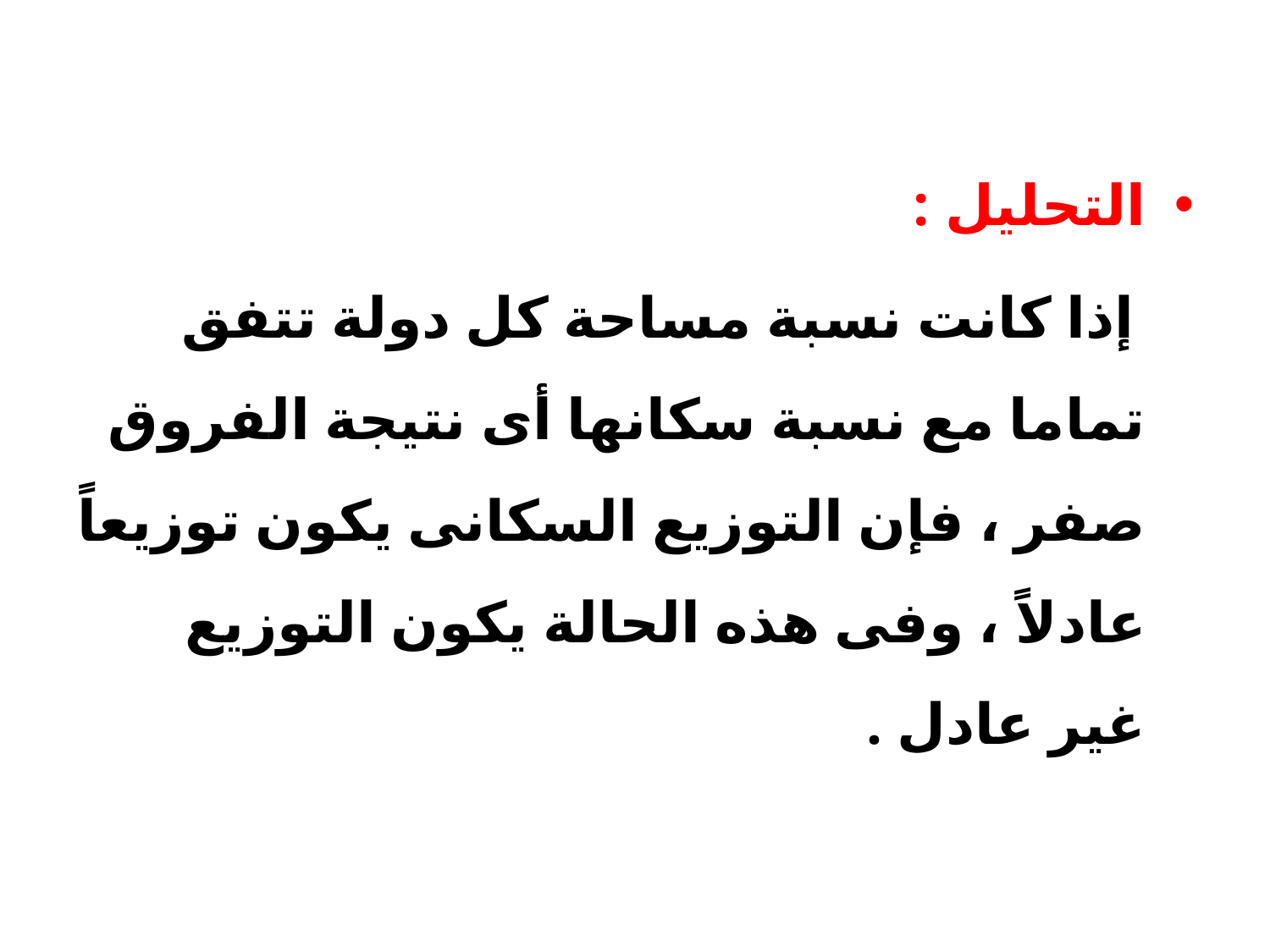

التحليل :
    إذا كانت نسبة مساحة كل دولة تتفق تماما مع نسبة سكانها أى نتيجة الفروق صفر ، فإن التوزيع السكانى يكون توزيعاً عادلاً ، وفى هذه الحالة يكون التوزيع غير عادل .